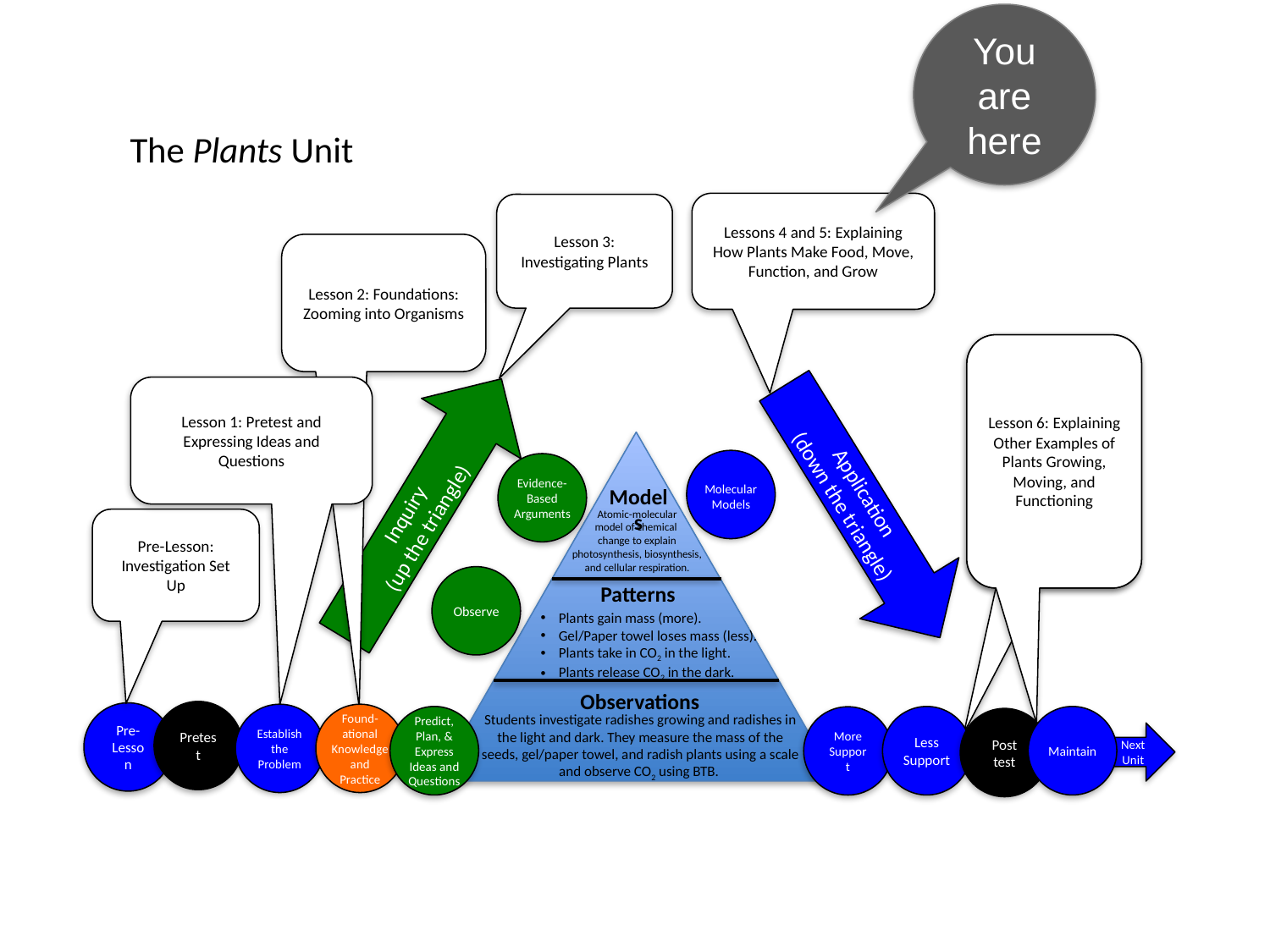

You are here
The Plants Unit
Lessons 4 and 5: Explaining How Plants Make Food, Move, Function, and Grow
Lesson 3: Investigating Plants
Lesson 2: Foundations: Zooming into Organisms
Lesson 6: Explaining Other Examples of Plants Growing, Moving, and Functioning
Lesson 6: Explaining Other Examples of Plants Growing, Moving, and Functioning
Lesson 1: Pretest and Expressing Ideas and Questions

Models
Patterns
Observations
Atomic-molecular
model of chemical
change to explain photosynthesis, biosynthesis, and cellular respiration.
Plants gain mass (more).
Gel/Paper towel loses mass (less).
Plants take in CO2 in the light.
Plants release CO2 in the dark.
Students investigate radishes growing and radishes in the light and dark. They measure the mass of the seeds, gel/paper towel, and radish plants using a scale and observe CO2 using BTB.
 Inquiry
(up the triangle)
Molecular Models
Application
(down the triangle)
Evidence-Based Arguments
Pre-Lesson: Investigation Set Up
Observe
Pretest
Pre- Lesson
Establish the Problem
Found-ational
Knowledge and Practice
Predict, Plan, & Express Ideas and Questions
Less Support
Maintain
More Support
Post test
Next Unit